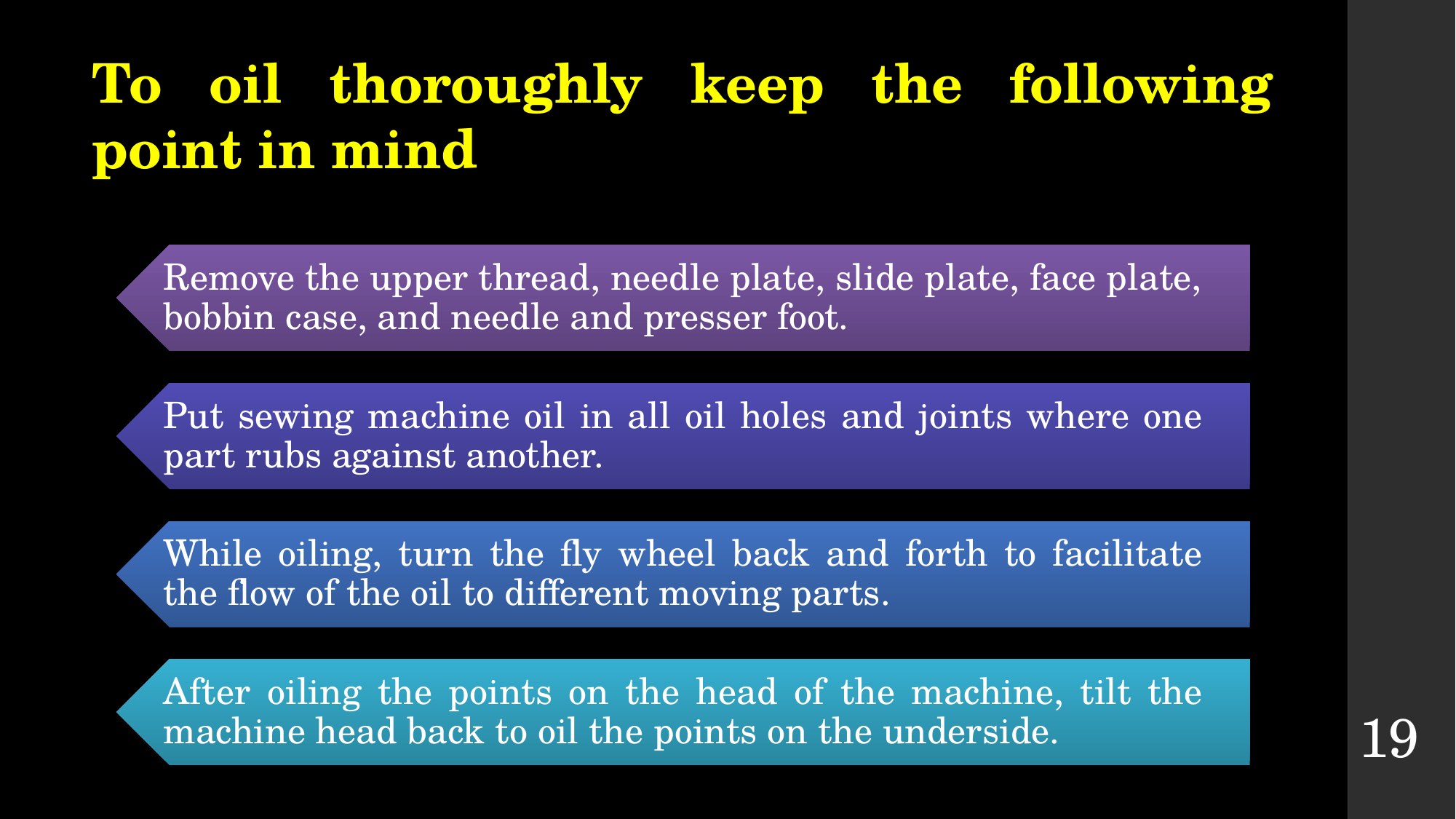

# To oil thoroughly keep the following point in mind
Remove the upper thread, needle plate, slide plate, face plate, bobbin case, and needle and presser foot.
Put sewing machine oil in all oil holes and joints where one part rubs against another.
While oiling, turn the fly wheel back and forth to facilitate the flow of the oil to different moving parts.
After oiling the points on the head of the machine, tilt the machine head back to oil the points on the underside.
19